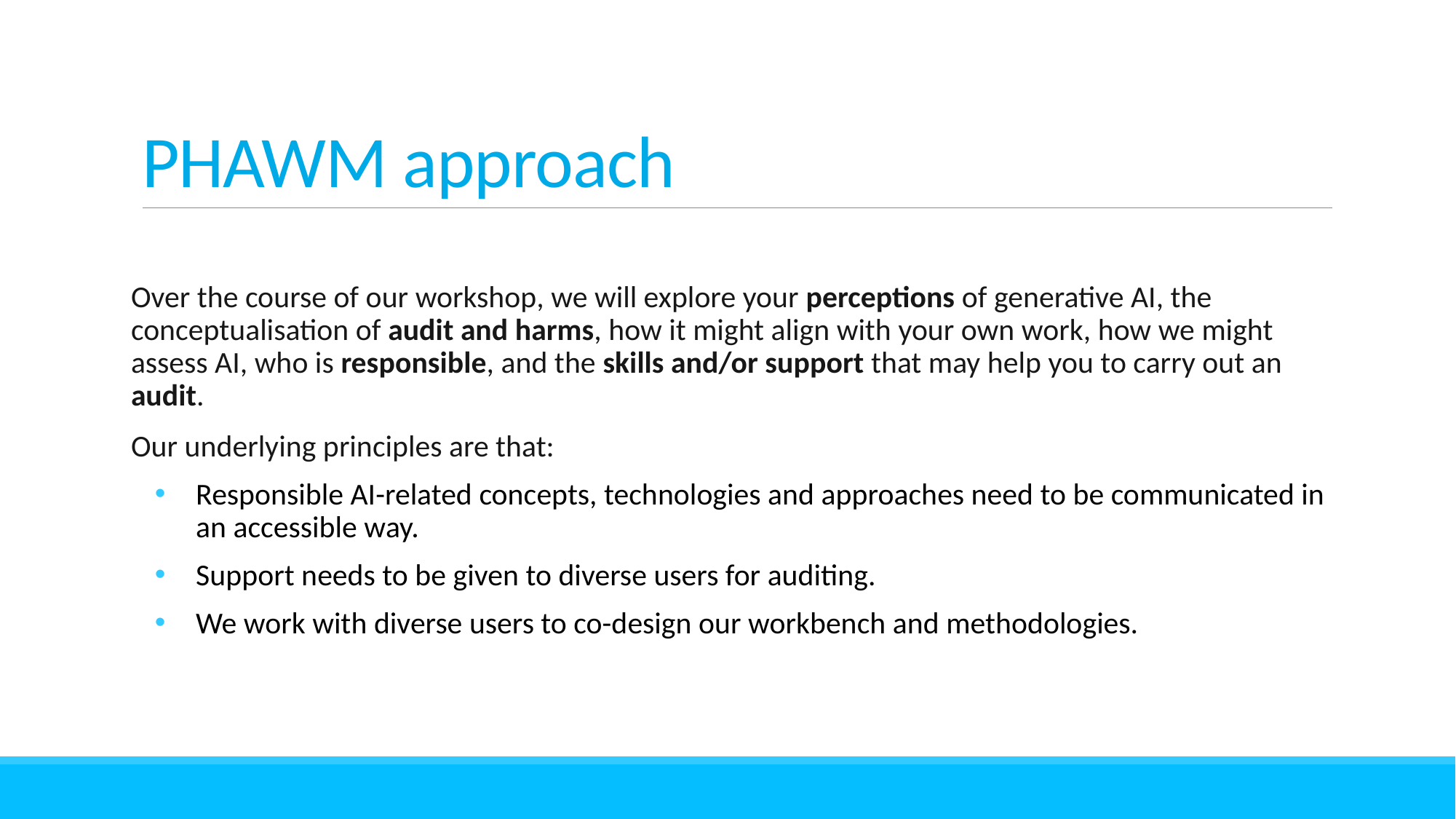

# PHAWM approach
Over the course of our workshop, we will explore your perceptions of generative AI, the conceptualisation of audit and harms, how it might align with your own work, how we might assess AI, who is responsible, and the skills and/or support that may help you to carry out an audit.
Our underlying principles are that:
Responsible AI-related concepts, technologies and approaches need to be communicated in an accessible way.
Support needs to be given to diverse users for auditing.
We work with diverse users to co-design our workbench and methodologies.